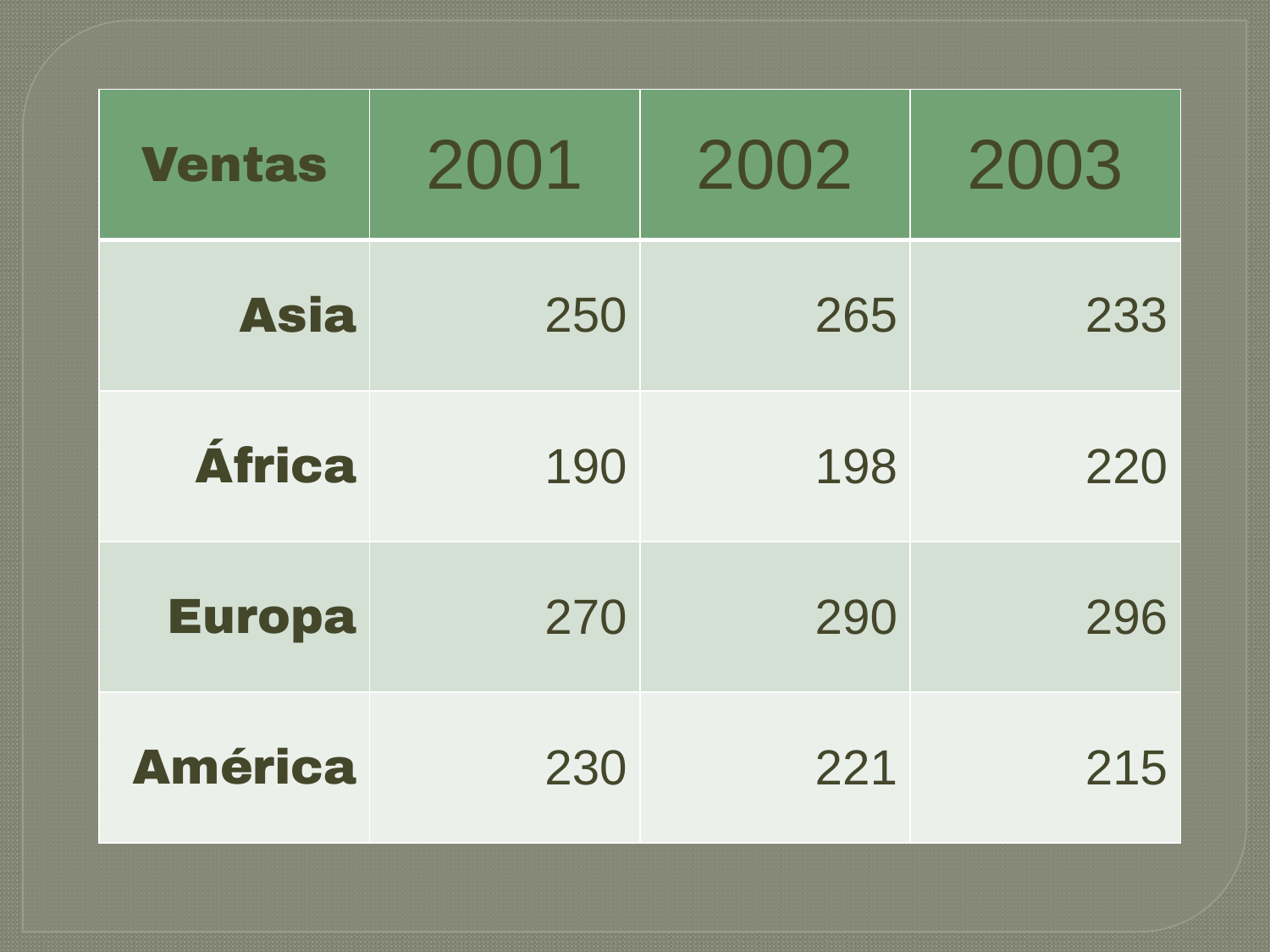

| Ventas | 2001 | 2002 | 2003 |
| --- | --- | --- | --- |
| Asia | 250 | 265 | 233 |
| África | 190 | 198 | 220 |
| Europa | 270 | 290 | 296 |
| América | 230 | 221 | 215 |